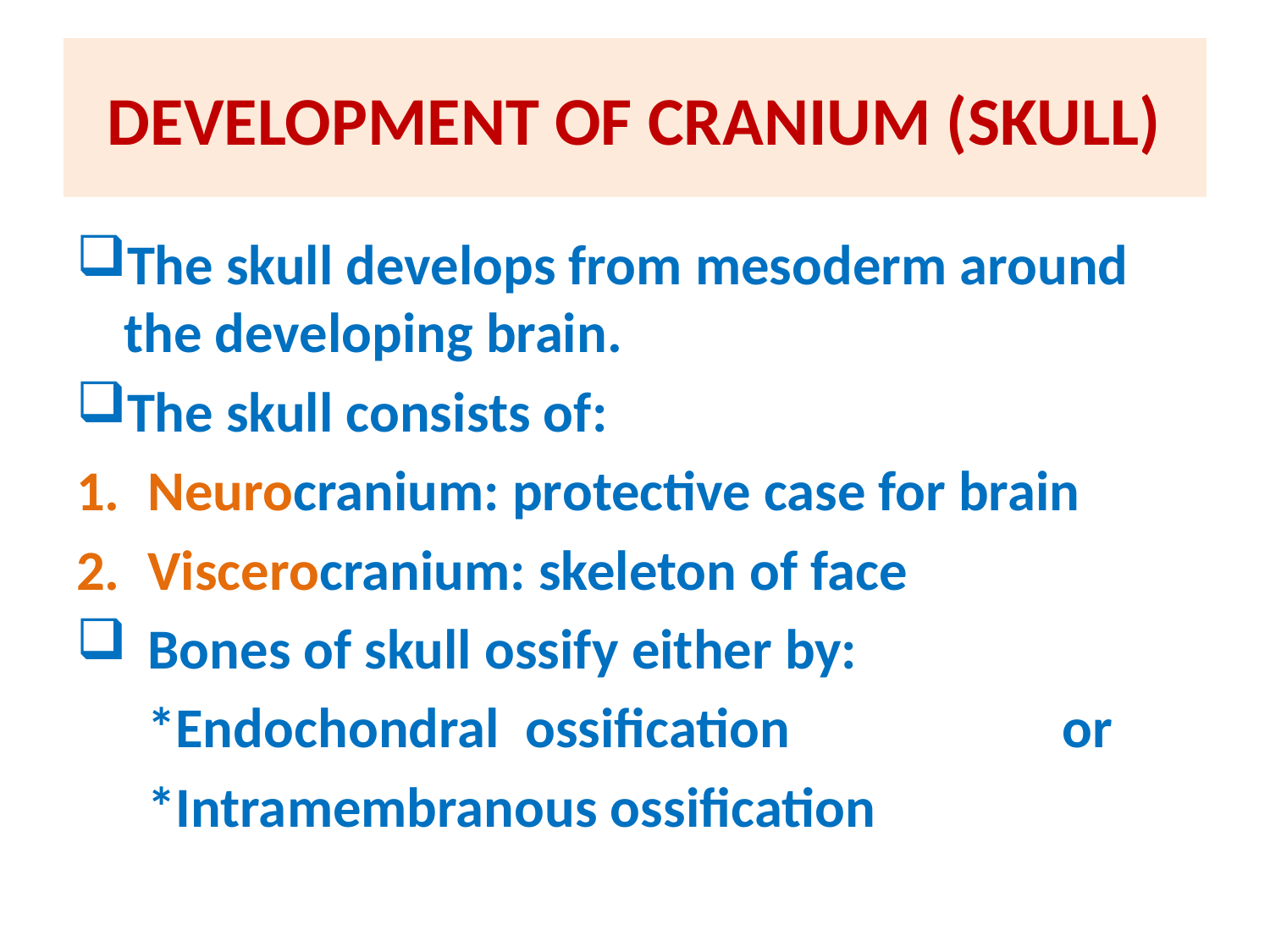

# DEVELOPMENT OF CRANIUM (SKULL)
The skull develops from mesoderm around the developing brain.
The skull consists of:
Neurocranium: protective case for brain
Viscerocranium: skeleton of face
Bones of skull ossify either by:
	*Endochondral  ossification	            or
	*Intramembranous ossification